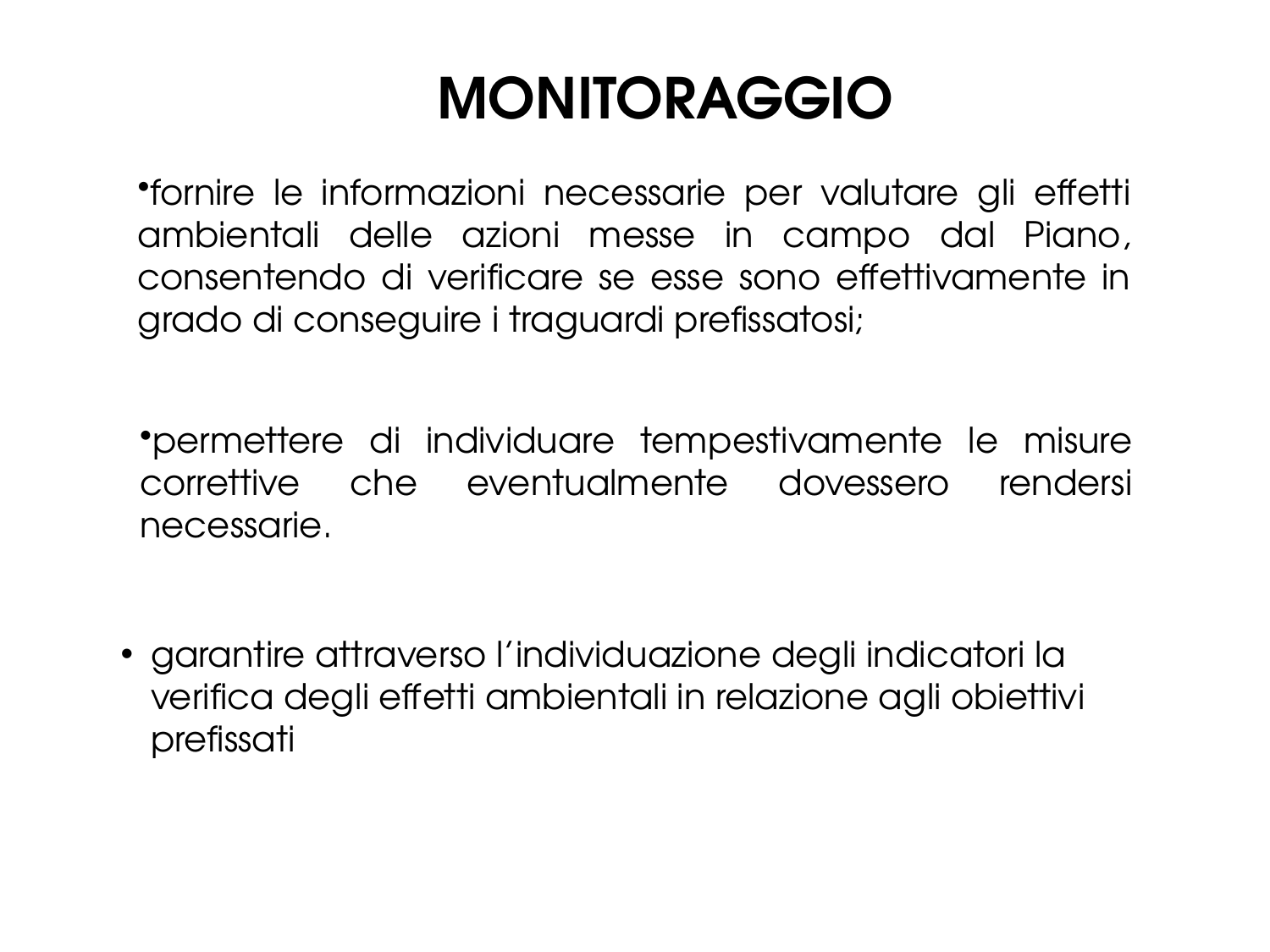

MONITORAGGIO
fornire le informazioni necessarie per valutare gli effetti ambientali delle azioni messe in campo dal Piano, consentendo di verificare se esse sono effettivamente in grado di conseguire i traguardi prefissatosi;
permettere di individuare tempestivamente le misure correttive che eventualmente dovessero rendersi necessarie.
garantire attraverso l’individuazione degli indicatori la verifica degli effetti ambientali in relazione agli obiettivi prefissati